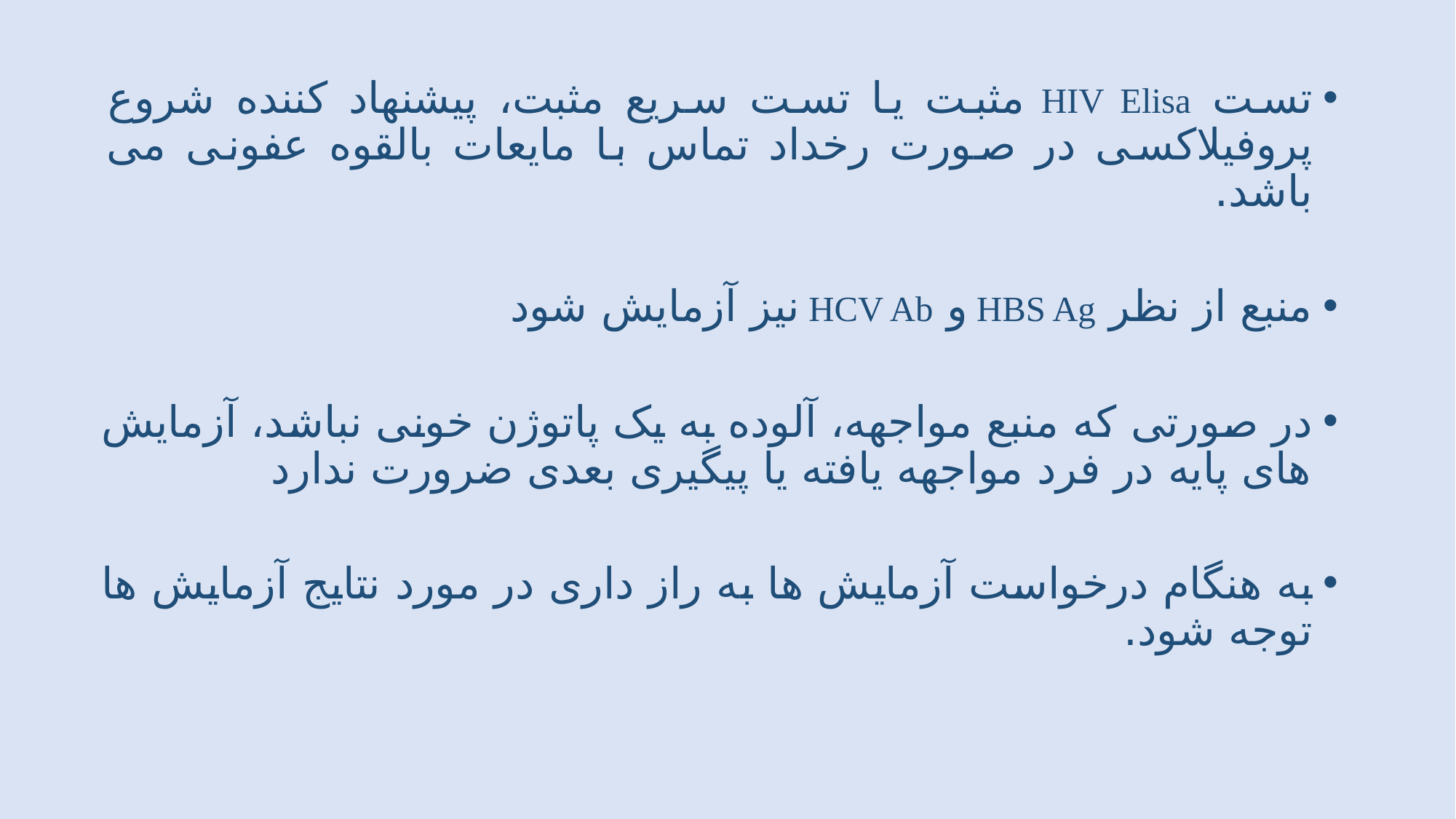

تست HIV Elisa مثبت يا تست سریع مثبت، پيشنهاد كننده شروع پروفیلاکسی در صورت رخداد تماس با مایعات بالقوه عفونی می باشد.

منبع از نظر HBS Ag و HCV Ab نیز آزمایش شود

در صورتی که منبع مواجهه، آلوده به یک پاتوژن خونی نباشد، آزمایش های پایه در فرد مواجهه یافته یا پیگیری بعدی ضرورت ندارد

به هنگام درخواست آزمایش ها به راز داری در مورد نتایج آزمایش ها توجه شود.